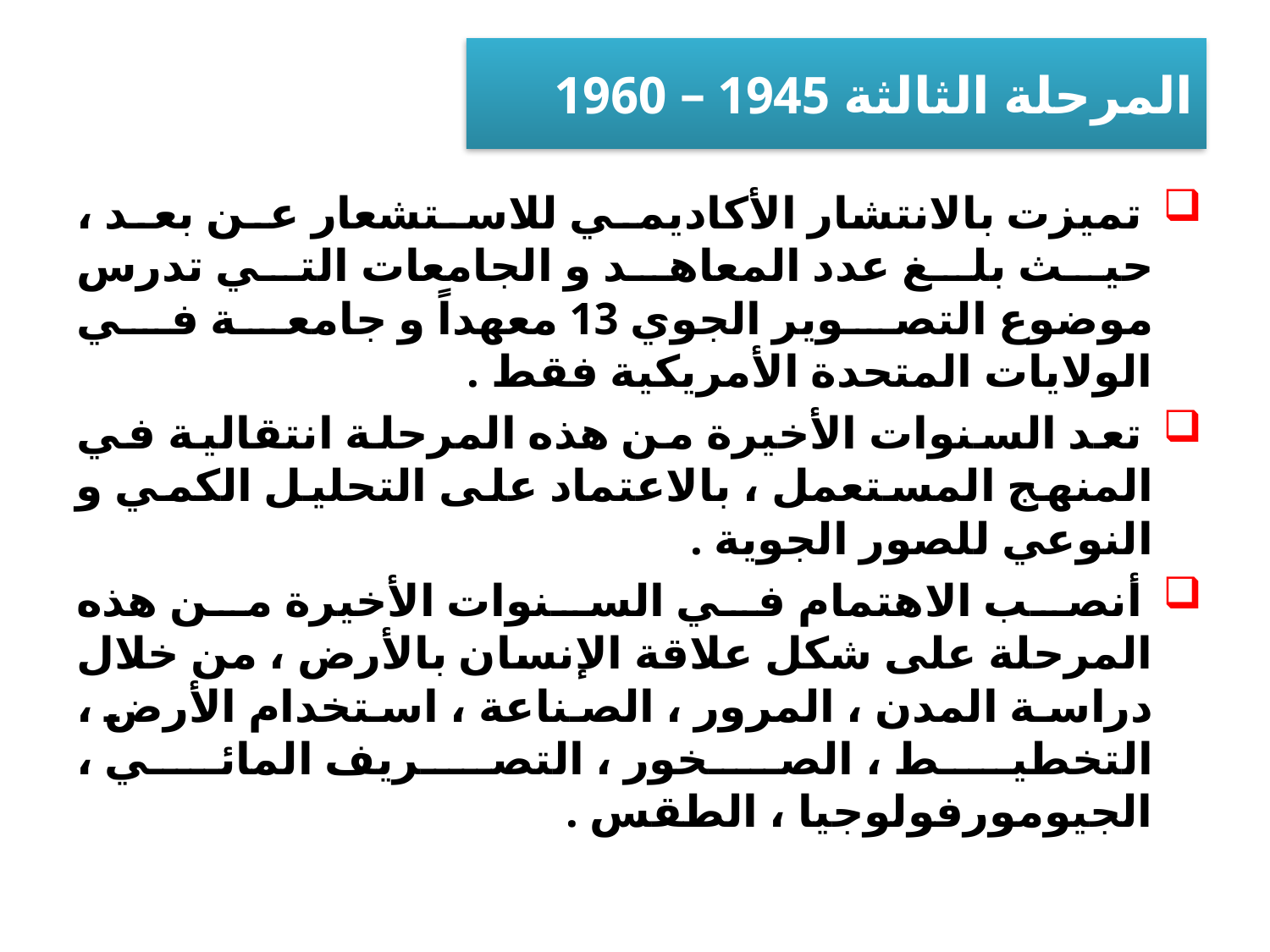

# المرحلة الثالثة 1945 – 1960
 تميزت بالانتشار الأكاديمي للاستشعار عن بعد ، حيث بلغ عدد المعاهد و الجامعات التي تدرس موضوع التصوير الجوي 13 معهداً و جامعة في الولايات المتحدة الأمريكية فقط .
 تعد السنوات الأخيرة من هذه المرحلة انتقالية في المنهج المستعمل ، بالاعتماد على التحليل الكمي و النوعي للصور الجوية .
 أنصب الاهتمام في السنوات الأخيرة من هذه المرحلة على شكل علاقة الإنسان بالأرض ، من خلال دراسة المدن ، المرور ، الصناعة ، استخدام الأرض ، التخطيط ، الصخور ، التصريف المائي ، الجيومورفولوجيا ، الطقس .